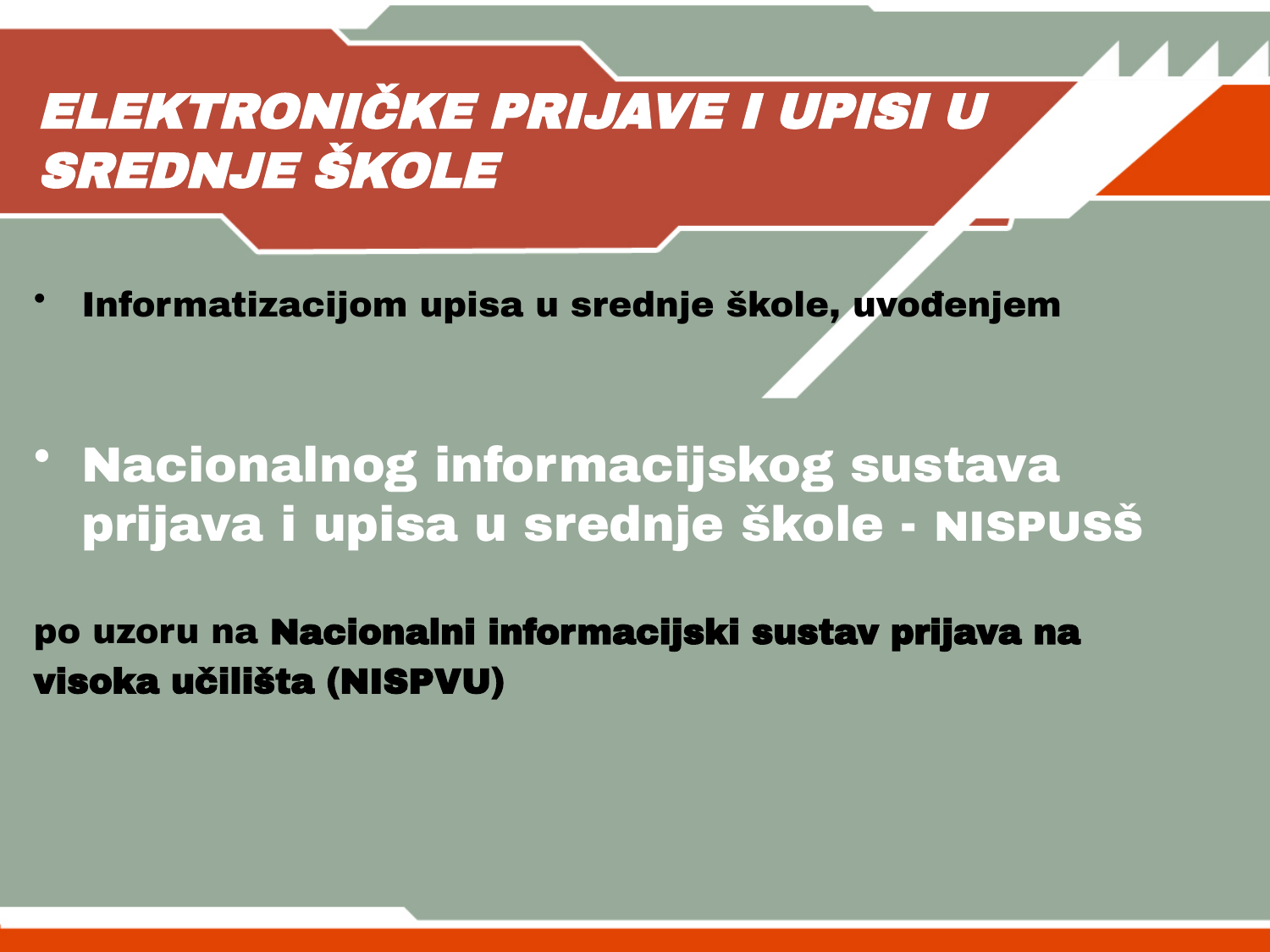

# ELEKTRONIČKE PRIJAVE I UPISI U SREDNJE ŠKOLE
Informatizacijom upisa u srednje škole, uvođenjem

Nacionalnog informacijskog sustava prijava i upisa u srednje škole - NISPUSŠ
po uzoru na Nacionalni informacijski sustav prijava na
visoka učilišta (NISPVU)